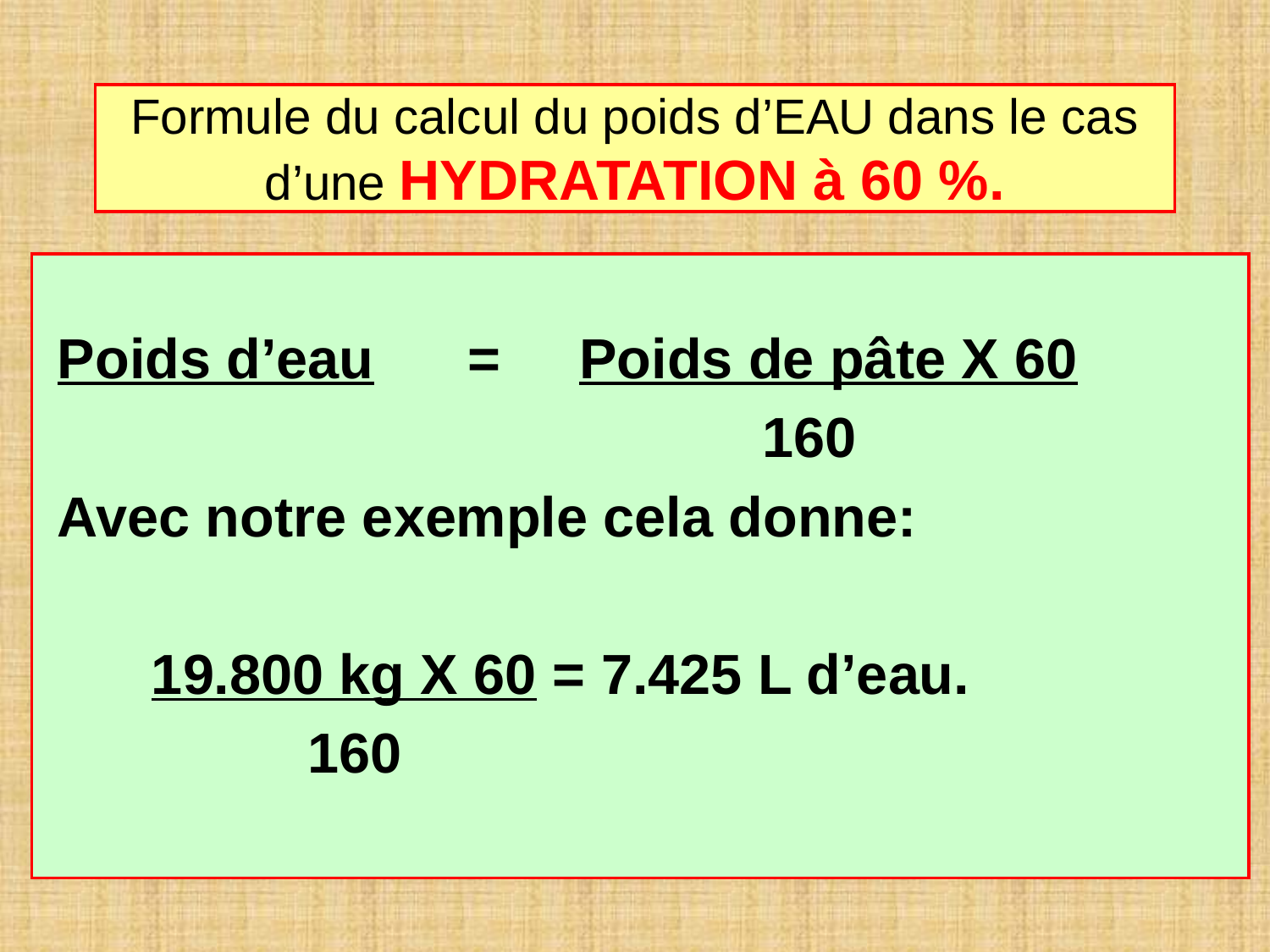

# Formule du calcul du poids d’EAU dans le cas d’une HYDRATATION à 60 %.

Poids d’eau      =     Poids de pâte X 60
                                             160
Avec notre exemple cela donne:

      19.800 kg X 60 = 7.425 L d’eau.
                160